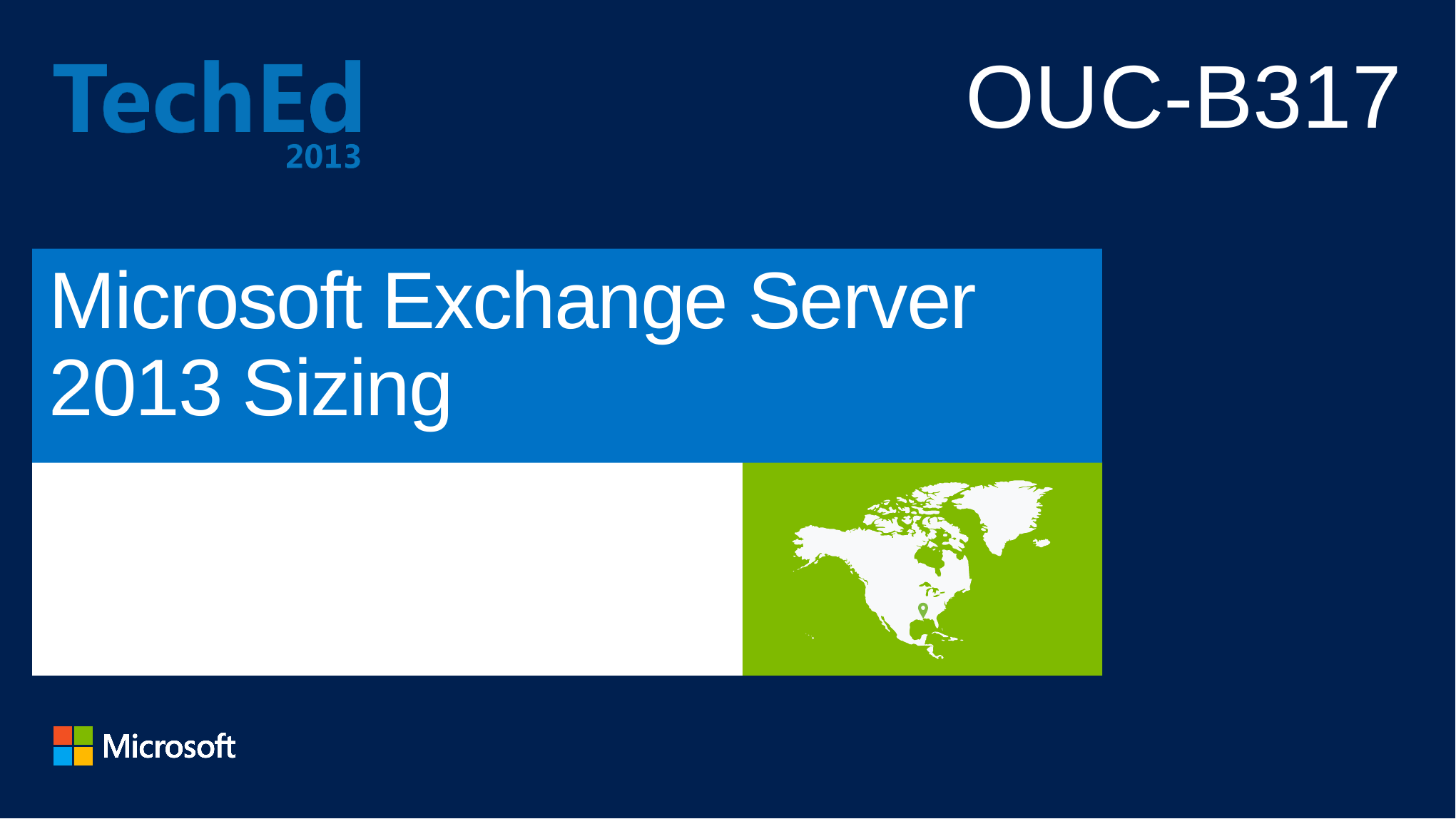

OUC-B317
# Microsoft Exchange Server 2013 Sizing
Jeff Mealiffe